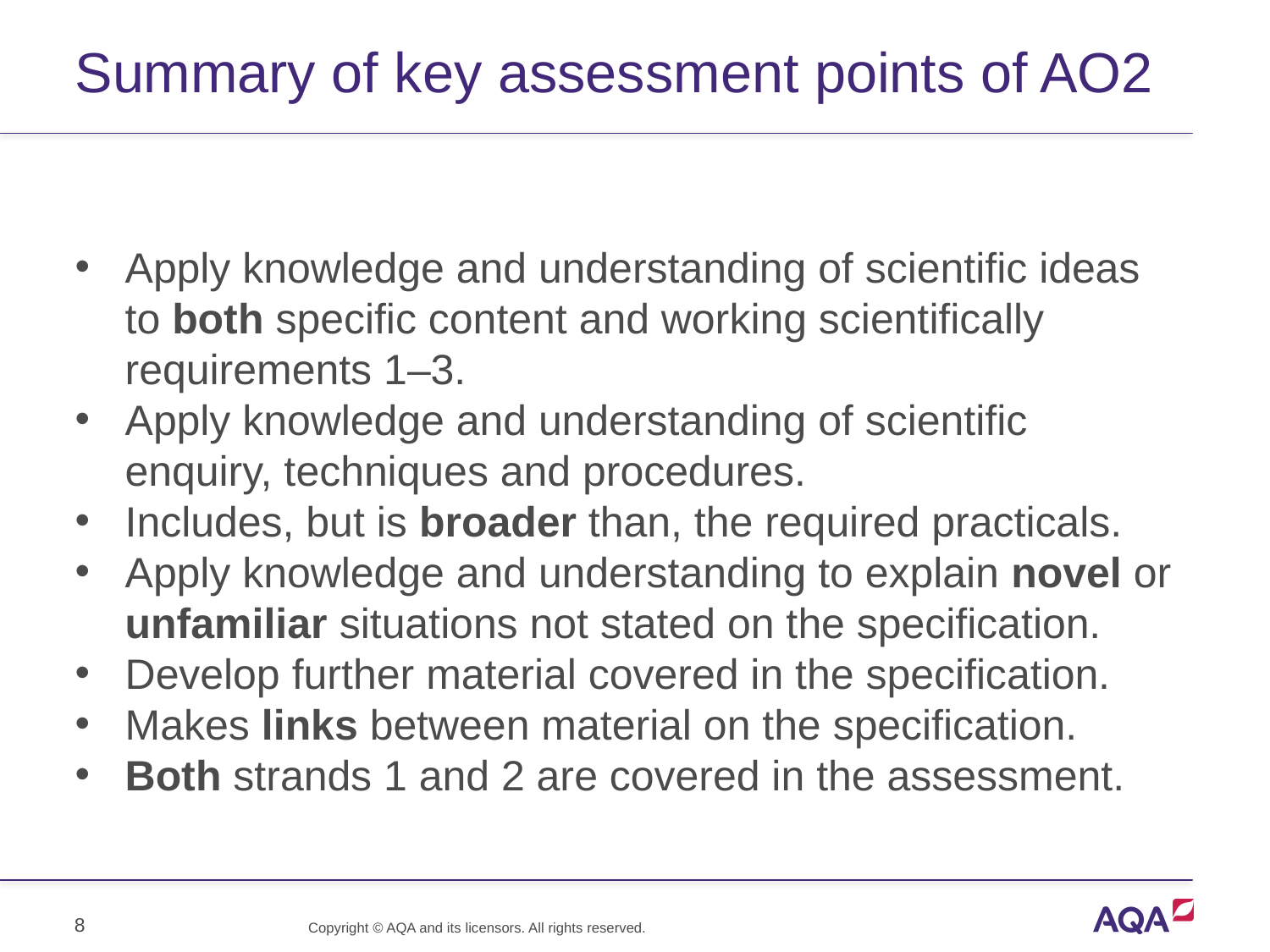

# Summary of key assessment points of AO2
Apply knowledge and understanding of scientific ideas to both specific content and working scientifically requirements 1–3.
Apply knowledge and understanding of scientific enquiry, techniques and procedures.
Includes, but is broader than, the required practicals.
Apply knowledge and understanding to explain novel or unfamiliar situations not stated on the specification.
Develop further material covered in the specification.
Makes links between material on the specification.
Both strands 1 and 2 are covered in the assessment.

8
Copyright © AQA and its licensors. All rights reserved.